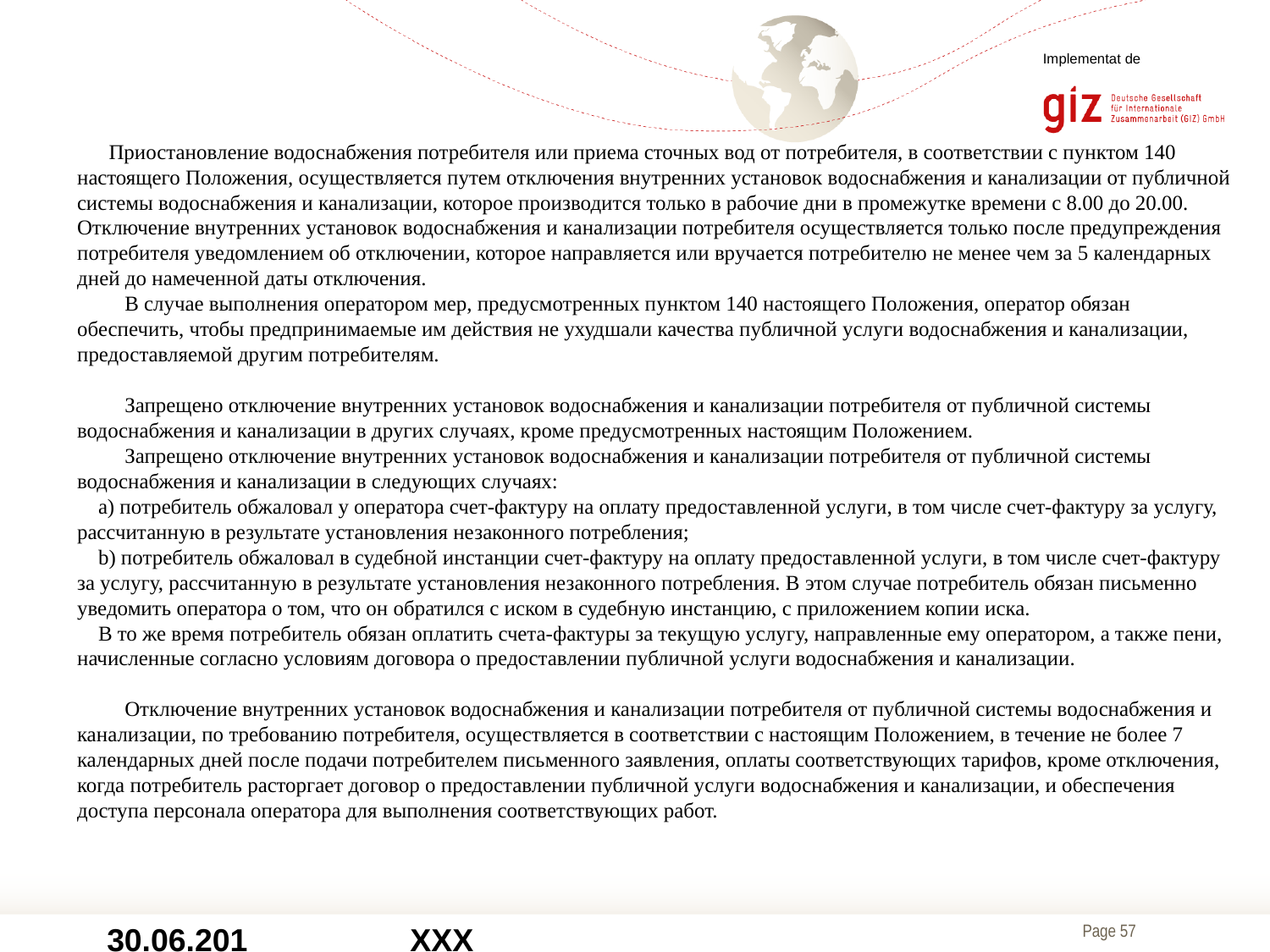

Implementat de
      Приостановление водоснабжения потребителя или приема сточных вод от потребителя, в соответствии с пунктом 140 настоящего Положения, осуществляется путем отключения внутренних установок водоснабжения и канализации от публичной системы водоснабжения и канализации, которое производится только в рабочие дни в промежутке времени с 8.00 до 20.00. Отключение внутренних установок водоснабжения и канализации потребителя осуществляется только после предупреждения потребителя уведомлением об отключении, которое направляется или вручается потребителю не менее чем за 5 календарных дней до намеченной даты отключения.
         В случае выполнения оператором мер, предусмотренных пунктом 140 настоящего Положения, оператор обязан обеспечить, чтобы предпринимаемые им действия не ухудшали качества публичной услуги водоснабжения и канализации, предоставляемой другим потребителям.

         Запрещено отключение внутренних установок водоснабжения и канализации потребителя от публичной системы водоснабжения и канализации в других случаях, кроме предусмотренных настоящим Положением.
         Запрещено отключение внутренних установок водоснабжения и канализации потребителя от публичной системы водоснабжения и канализации в следующих случаях:
    a) потребитель обжаловал у оператора счет-фактуру на оплату предоставленной услуги, в том числе счет-фактуру за услугу, рассчитанную в результате установления незаконного потребления;
    b) потребитель обжаловал в судебной инстанции счет-фактуру на оплату предоставленной услуги, в том числе счет-фактуру за услугу, рассчитанную в результате установления незаконного потребления. В этом случае потребитель обязан письменно уведомить оператора о том, что он обратился с иском в судебную инстанцию, с приложением копии иска.
    В то же время потребитель обязан оплатить счета-фактуры за текущую услугу, направленные ему оператором, а также пени, начисленные согласно условиям договора о предоставлении публичной услуги водоснабжения и канализации.

         Отключение внутренних установок водоснабжения и канализации потребителя от публичной системы водоснабжения и канализации, по требованию потребителя, осуществляется в соответствии с настоящим Положением, в течение не более 7 календарных дней после подачи потребителем письменного заявления, оплаты соответствующих тарифов, кроме отключения, когда потребитель расторгает договор о предоставлении публичной услуги водоснабжения и канализации, и обеспечения доступа персонала оператора для выполнения соответствующих работ.

30.06.2017
XXX